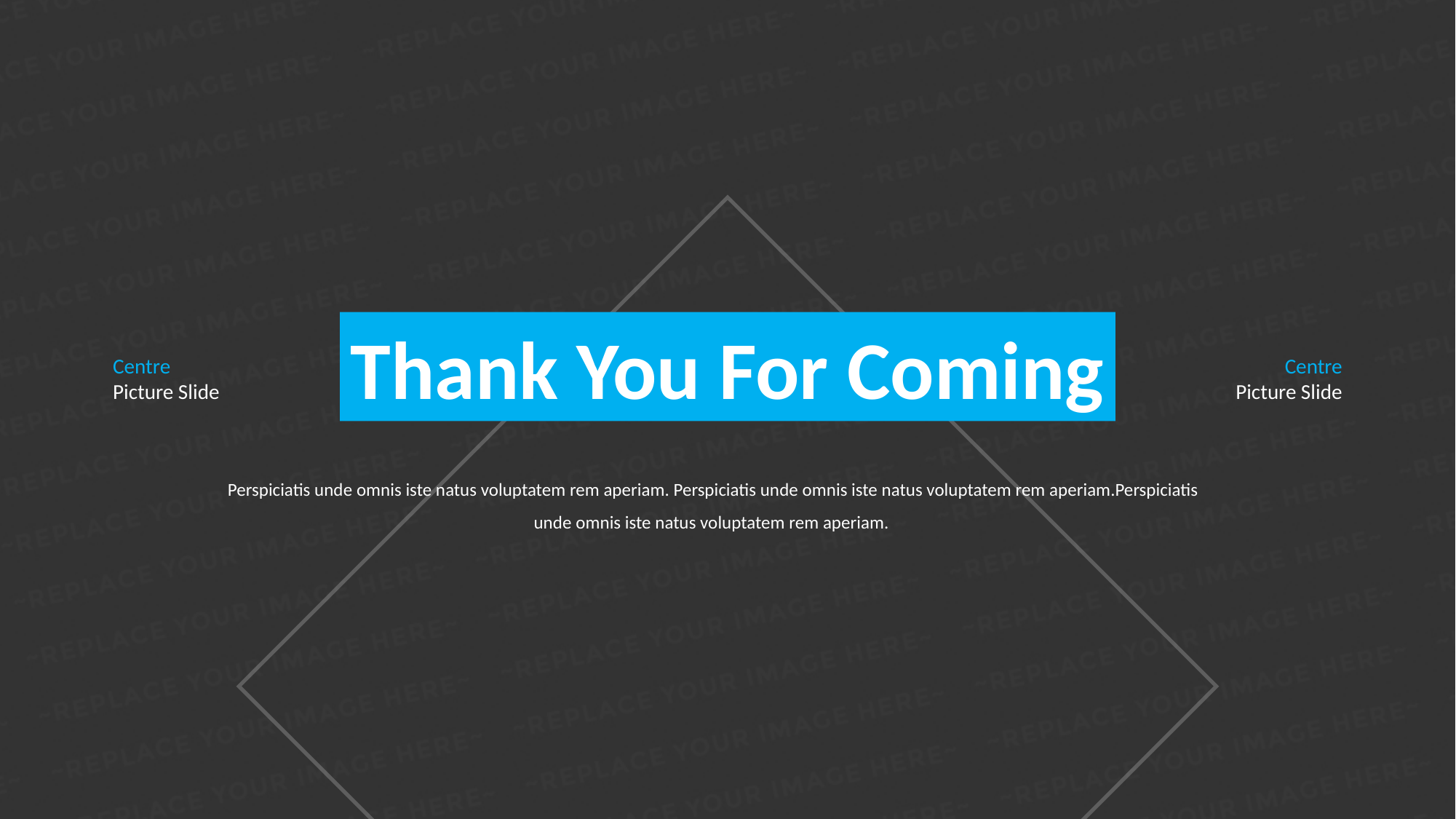

Thank You For Coming

Centre
Picture Slide
Centre
Picture Slide
Perspiciatis unde omnis iste natus voluptatem rem aperiam. Perspiciatis unde omnis iste natus voluptatem rem aperiam.Perspiciatis unde omnis iste natus voluptatem rem aperiam.